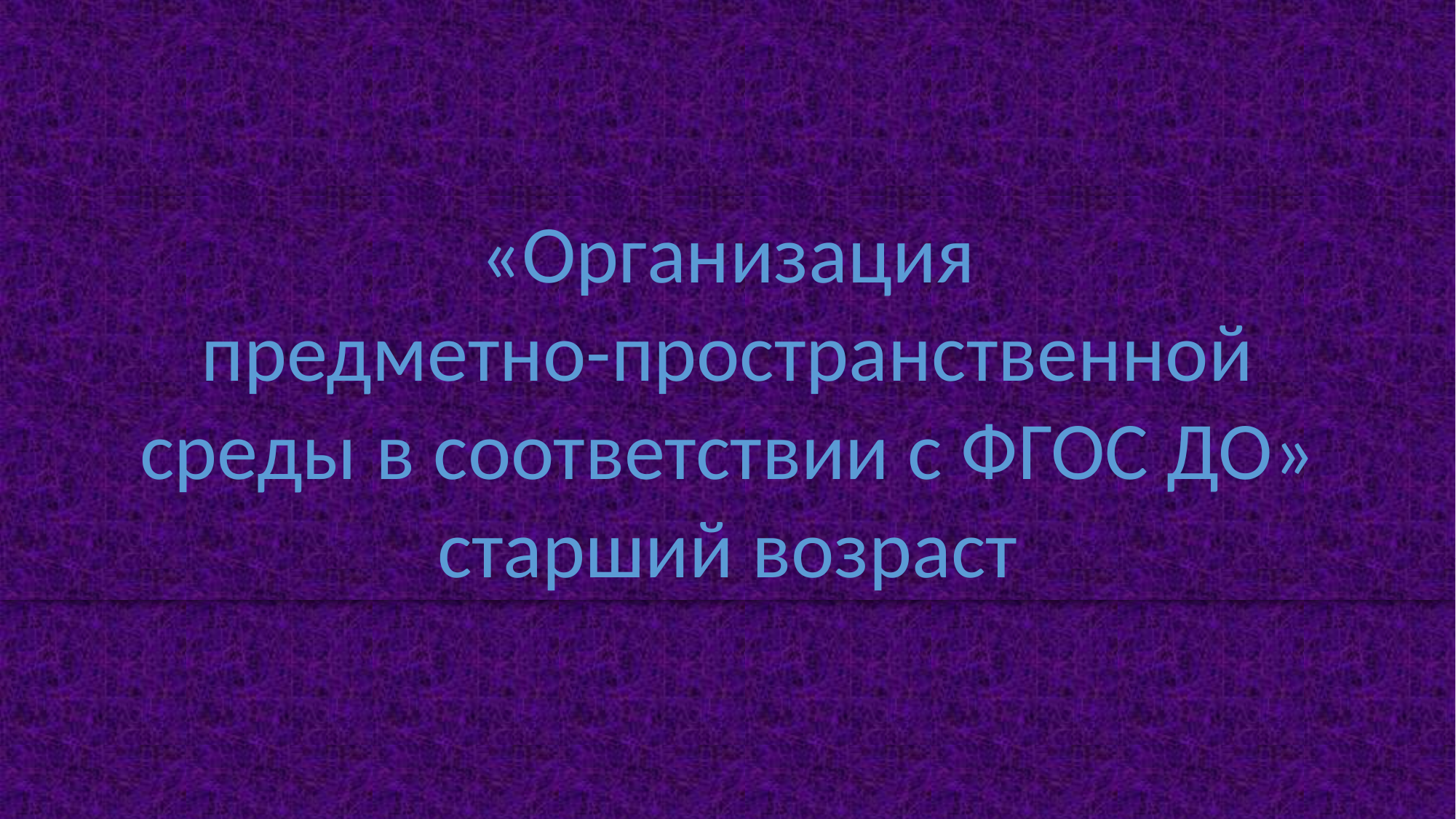

«Организация
 предметно-пространственной
среды в соответствии с ФГОС ДО»
старший возраст